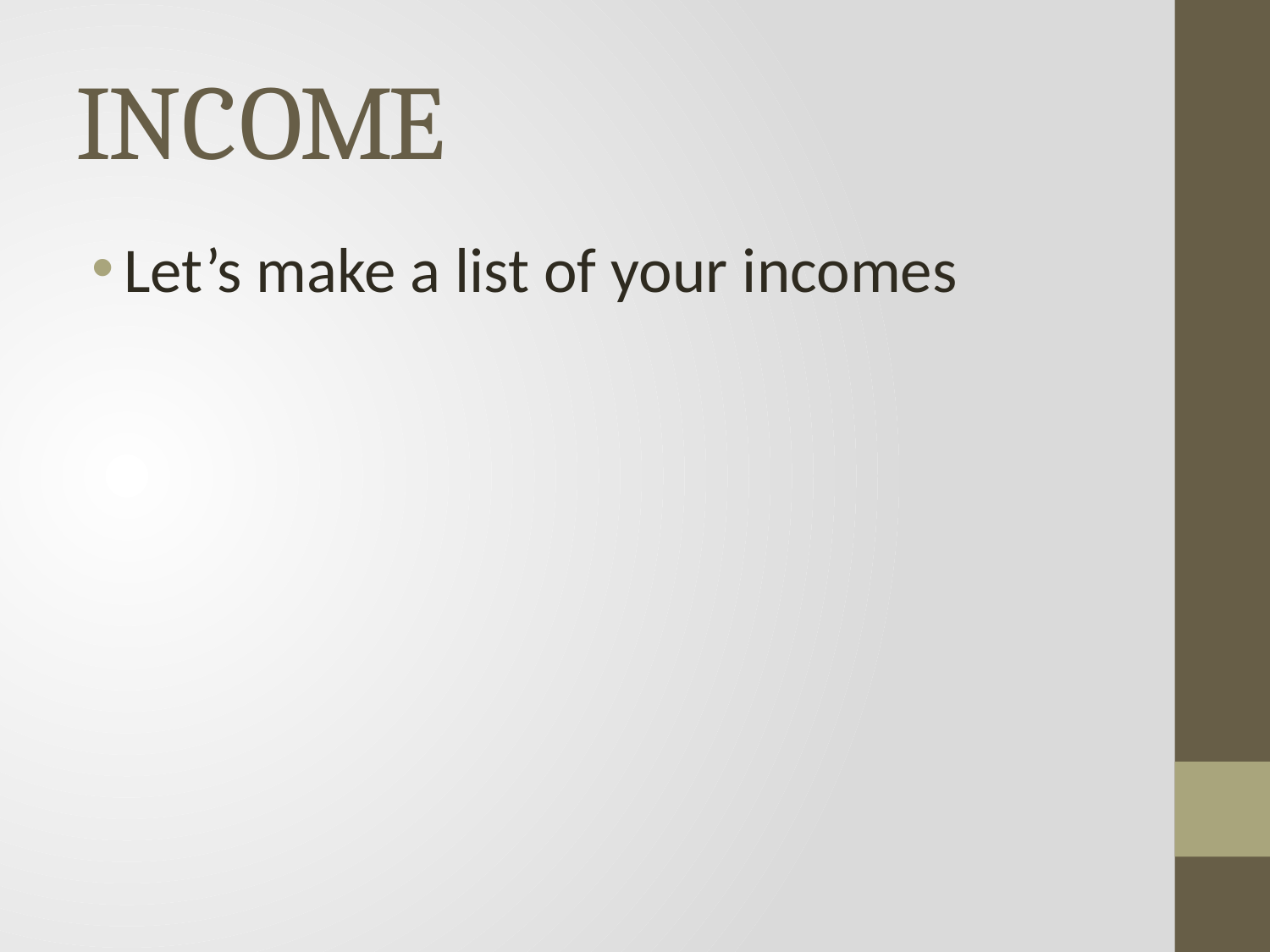

# INCOME
Let’s make a list of your incomes